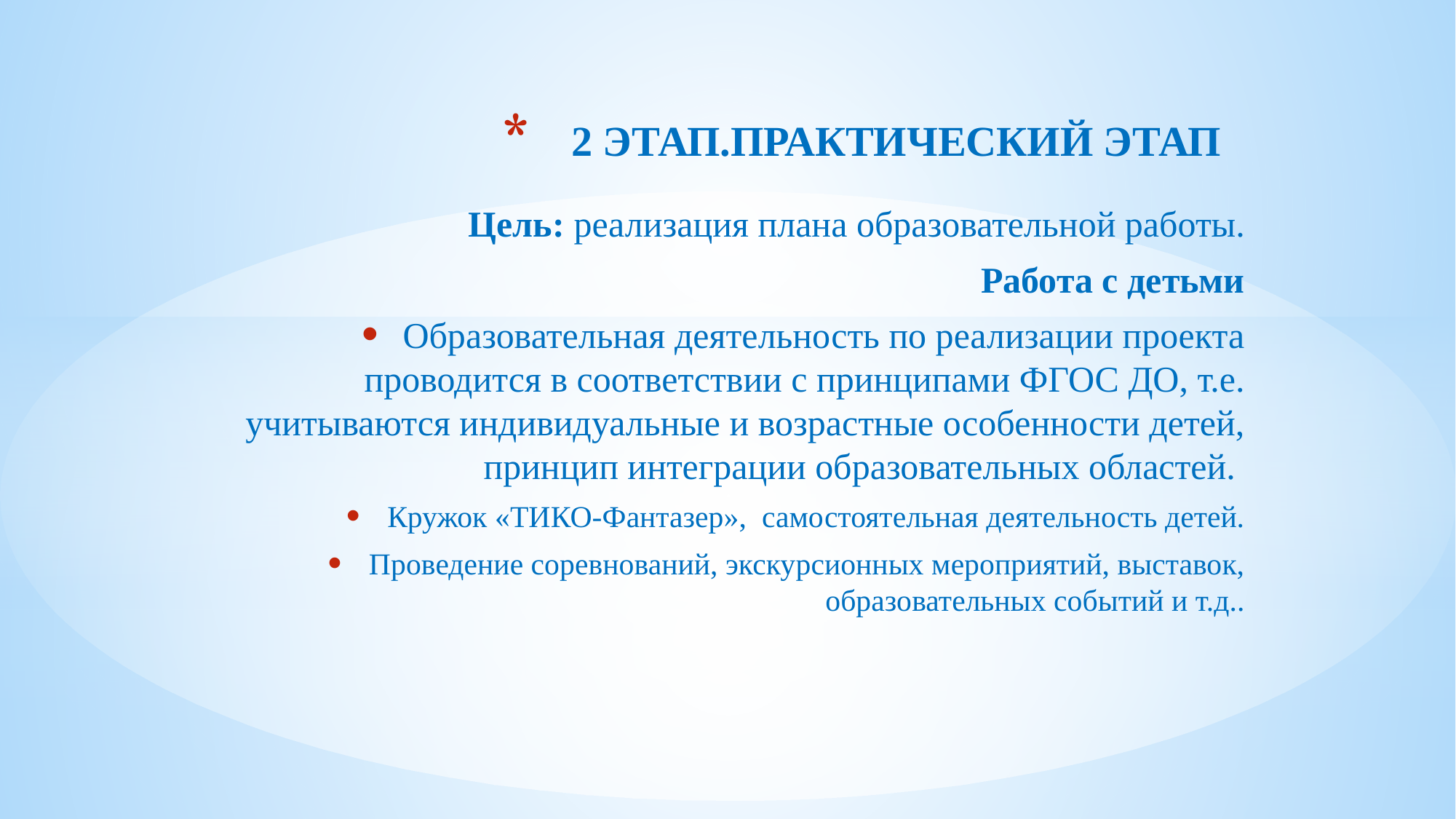

# 2 ЭТАП.ПРАКТИЧЕСКИЙ ЭТАП
Цель: реализация плана образовательной работы.
Работа с детьми
Образовательная деятельность по реализации проекта проводится в соответствии с принципами ФГОС ДО, т.е. учитываются индивидуальные и возрастные особенности детей, принцип интеграции образовательных областей.
Кружок «ТИКО-Фантазер»,  самостоятельная деятельность детей.
Проведение соревнований, экскурсионных мероприятий, выставок, образовательных событий и т.д..